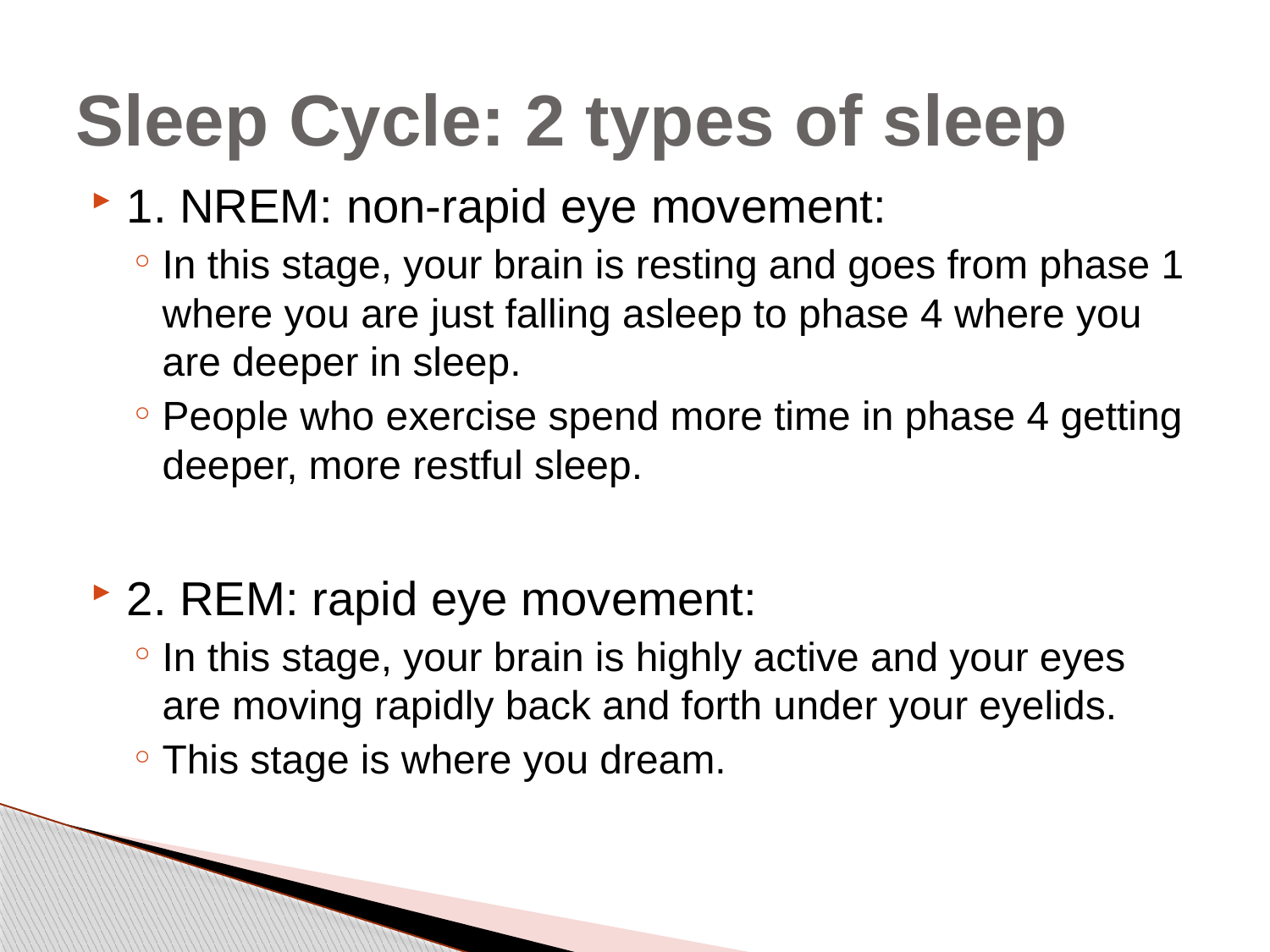

# Sleep Cycle: 2 types of sleep
1. NREM: non-rapid eye movement:
In this stage, your brain is resting and goes from phase 1 where you are just falling asleep to phase 4 where you are deeper in sleep.
People who exercise spend more time in phase 4 getting deeper, more restful sleep.

2. REM: rapid eye movement:
In this stage, your brain is highly active and your eyes are moving rapidly back and forth under your eyelids.
This stage is where you dream.